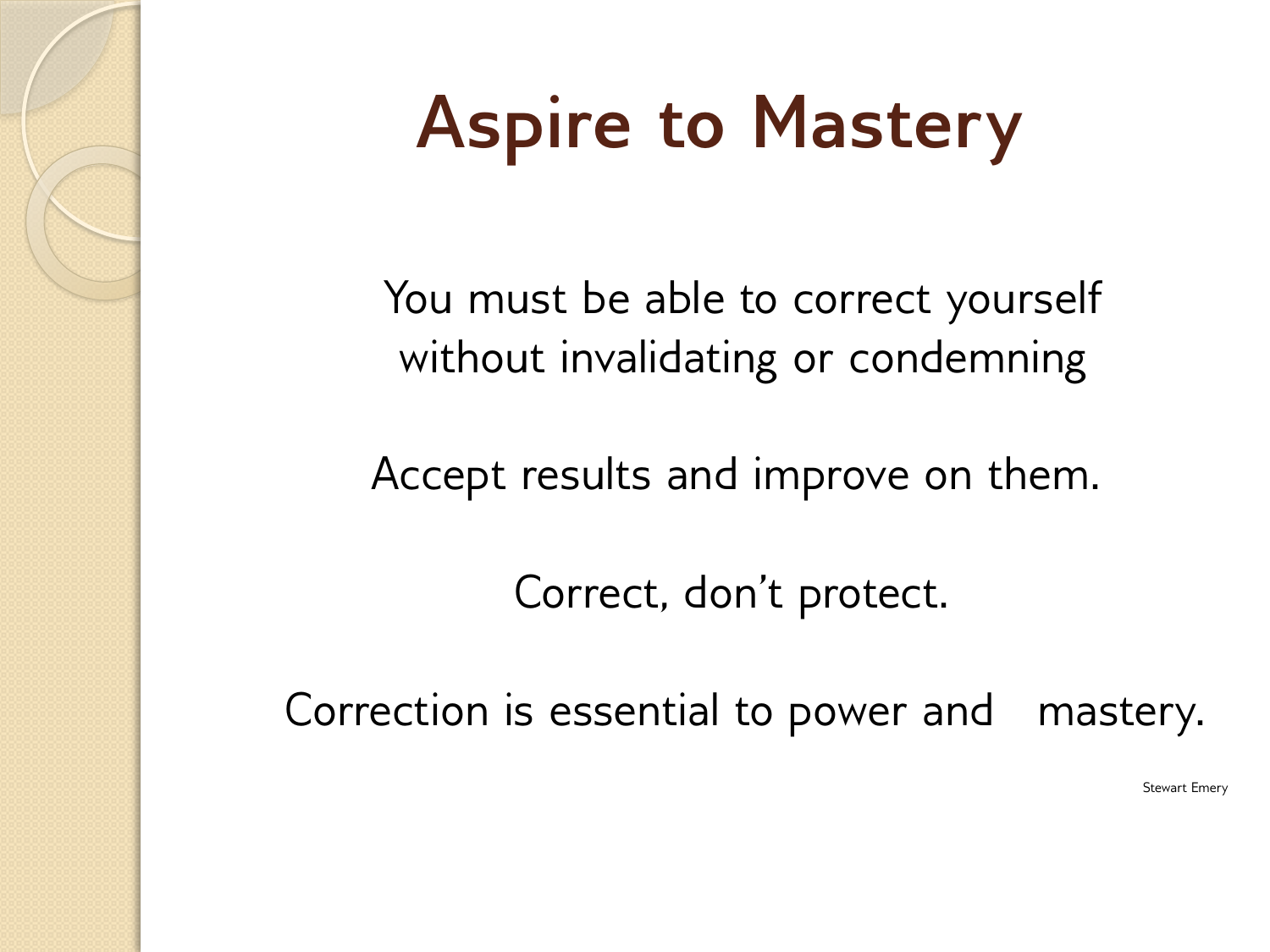

# Aspire to Mastery

You must be able to correct yourself
without invalidating or condemning

Accept results and improve on them.

   Correct, don’t protect.

   Correction is essential to power and   mastery.

Stewart Emery